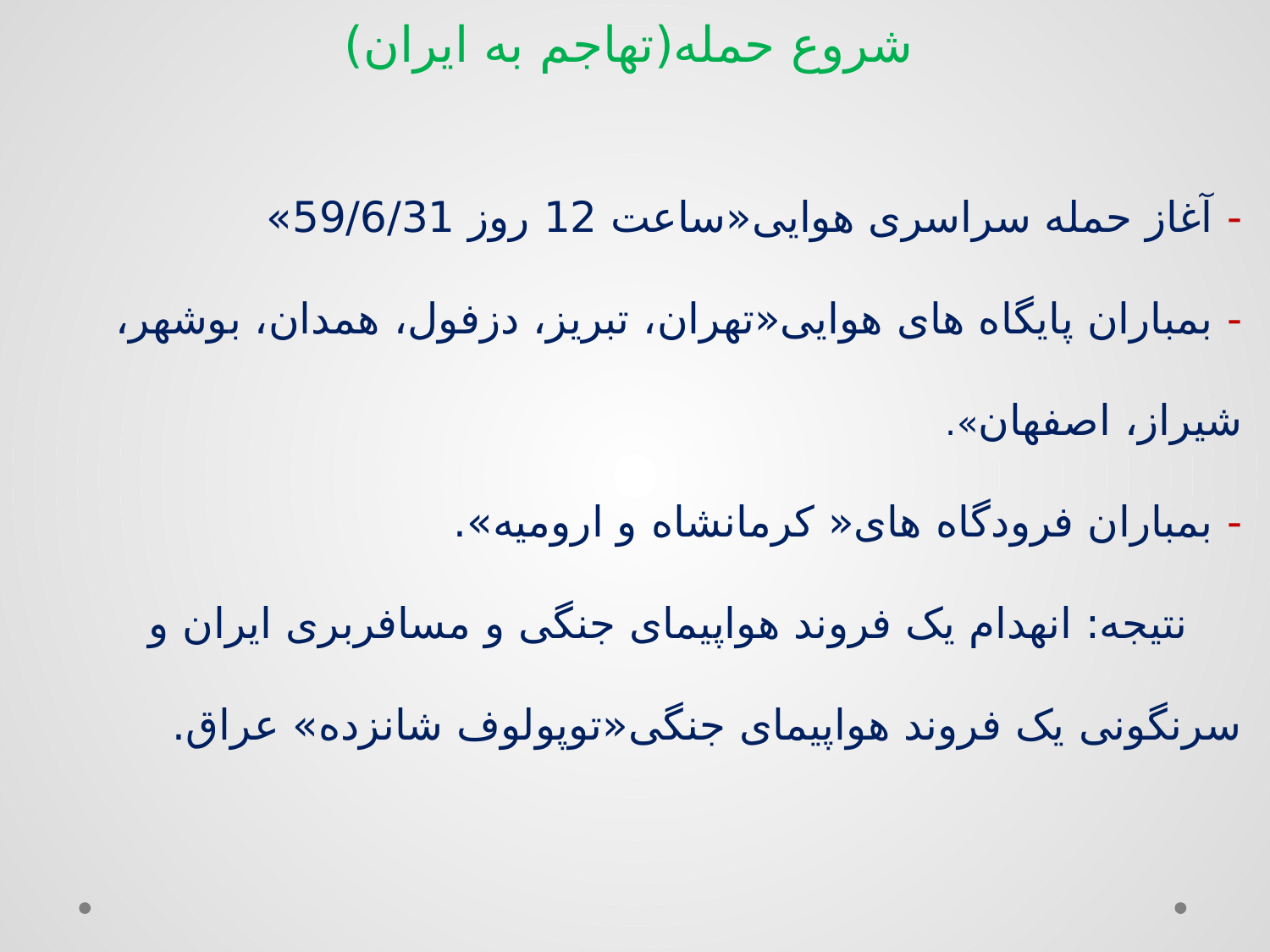

# شروع حمله(تهاجم به ایران) - آغاز حمله سراسری هوایی«ساعت 12 روز 59/6/31» - بمباران پایگاه های هوایی«تهران، تبریز، دزفول، همدان، بوشهر، شیراز، اصفهان». - بمباران فرودگاه های« کرمانشاه و ارومیه». نتیجه: انهدام یک فروند هواپیمای جنگی و مسافربری ایران و سرنگونی یک فروند هواپیمای جنگی«توپولوف شانزده» عراق.